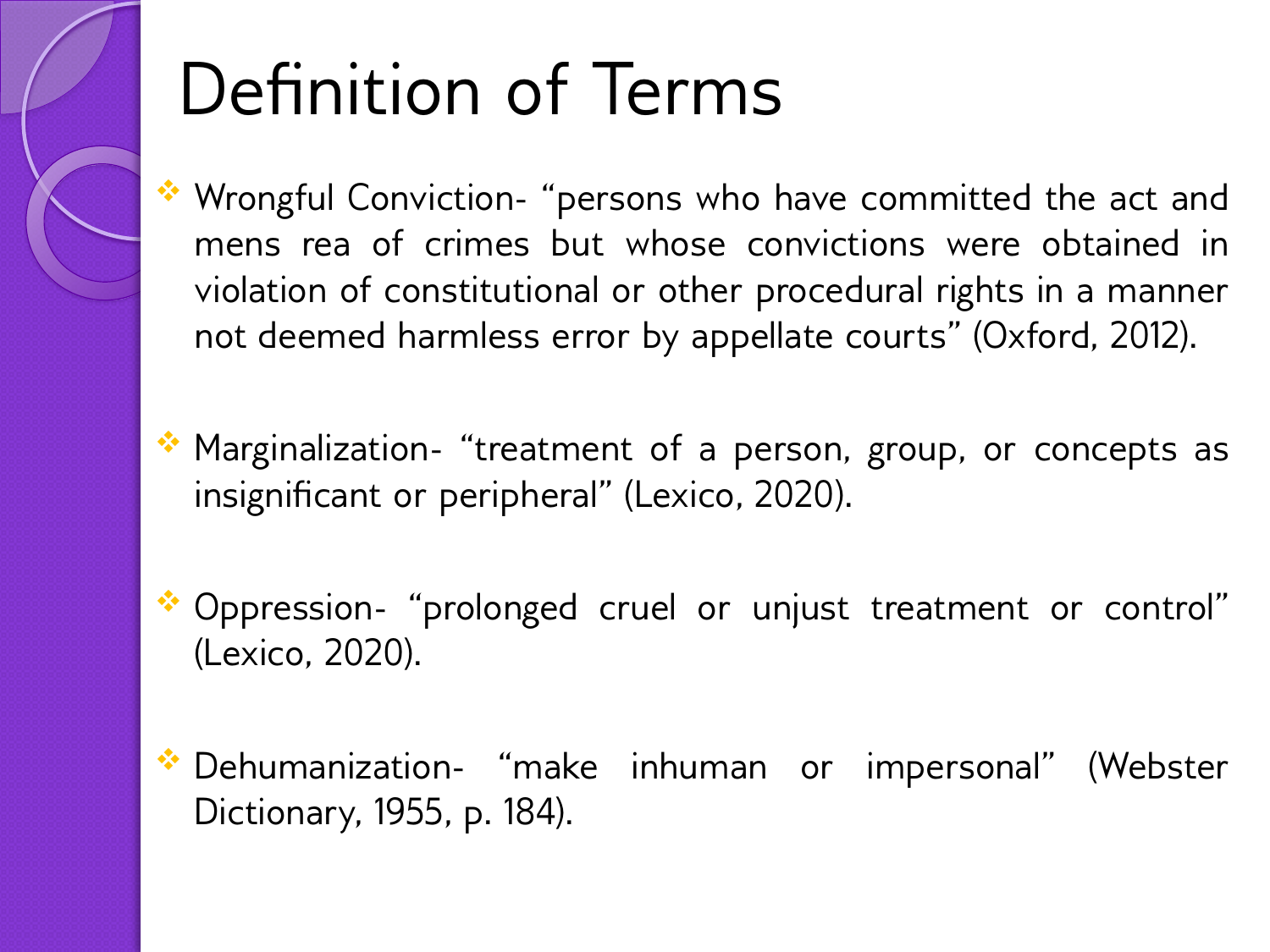

# Definition of Terms
Wrongful Conviction- “persons who have committed the act and mens rea of crimes but whose convictions were obtained in violation of constitutional or other procedural rights in a manner not deemed harmless error by appellate courts” (Oxford, 2012).

Marginalization- “treatment of a person, group, or concepts as insignificant or peripheral” (Lexico, 2020).

Oppression- “prolonged cruel or unjust treatment or control” (Lexico, 2020).

Dehumanization- “make inhuman or impersonal” (Webster Dictionary, 1955, p. 184).